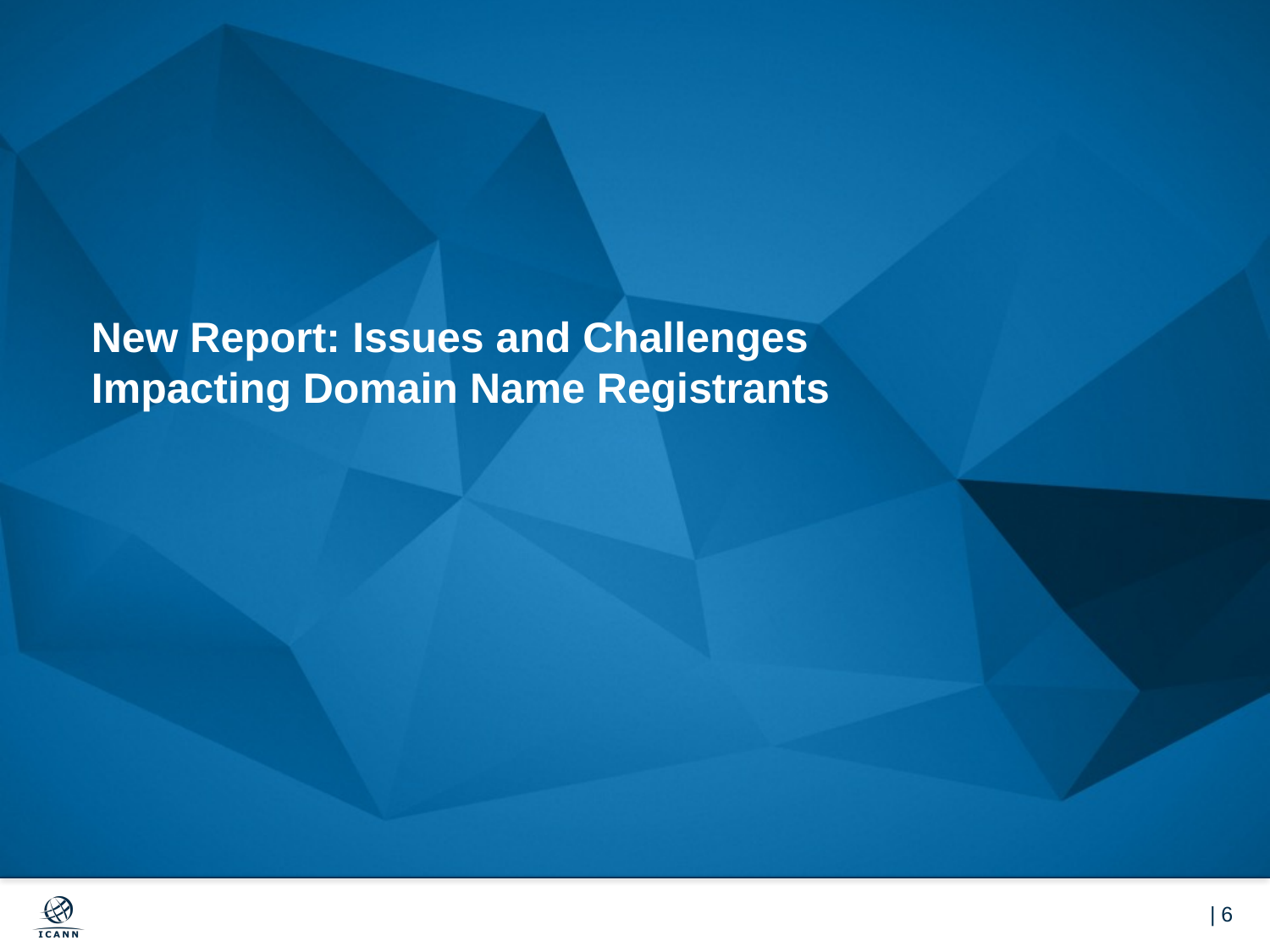

# New Report: Issues and Challenges Impacting Domain Name Registrants